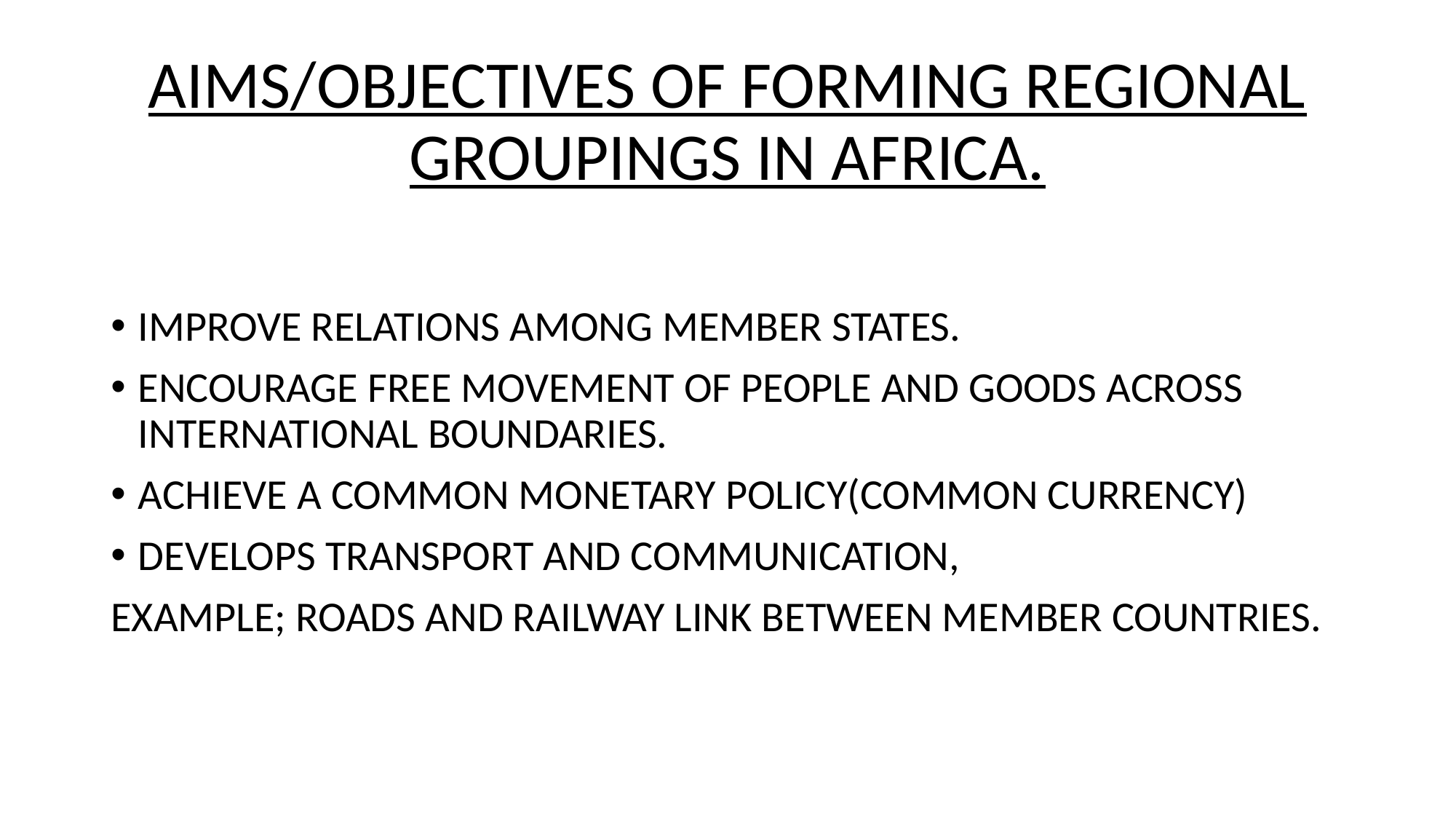

# AIMS/OBJECTIVES OF FORMING REGIONAL GROUPINGS IN AFRICA.
IMPROVE RELATIONS AMONG MEMBER STATES.
ENCOURAGE FREE MOVEMENT OF PEOPLE AND GOODS ACROSS INTERNATIONAL BOUNDARIES.
ACHIEVE A COMMON MONETARY POLICY(COMMON CURRENCY)
DEVELOPS TRANSPORT AND COMMUNICATION,
EXAMPLE; ROADS AND RAILWAY LINK BETWEEN MEMBER COUNTRIES.